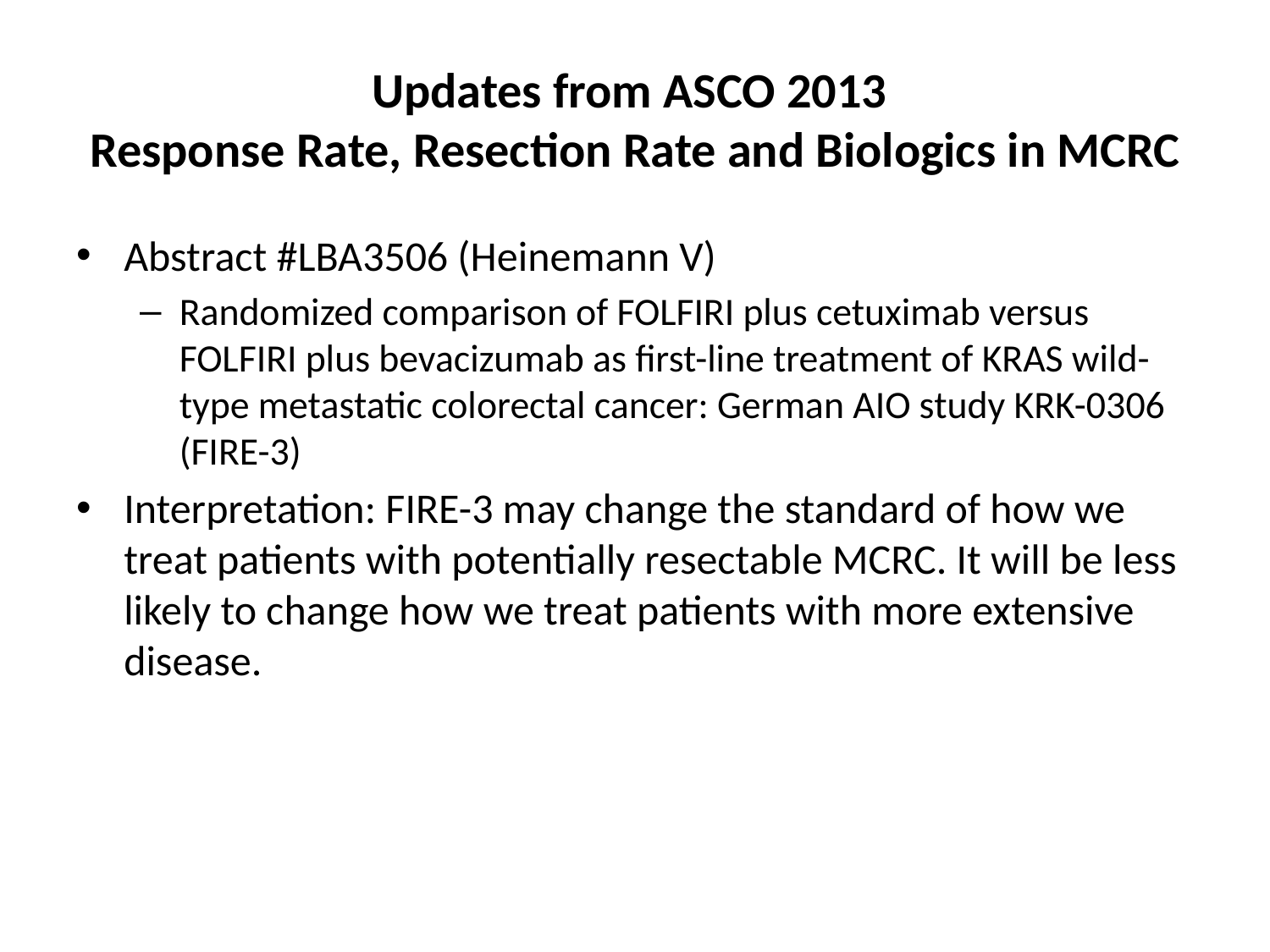

# Updates from ASCO 2013 Response Rate, Resection Rate and Biologics in MCRC
Abstract #LBA3506 (Heinemann V)
Randomized comparison of FOLFIRI plus cetuximab versus FOLFIRI plus bevacizumab as first-line treatment of KRAS wild-type metastatic colorectal cancer: German AIO study KRK-0306 (FIRE-3)
Interpretation: FIRE-3 may change the standard of how we treat patients with potentially resectable MCRC. It will be less likely to change how we treat patients with more extensive disease.